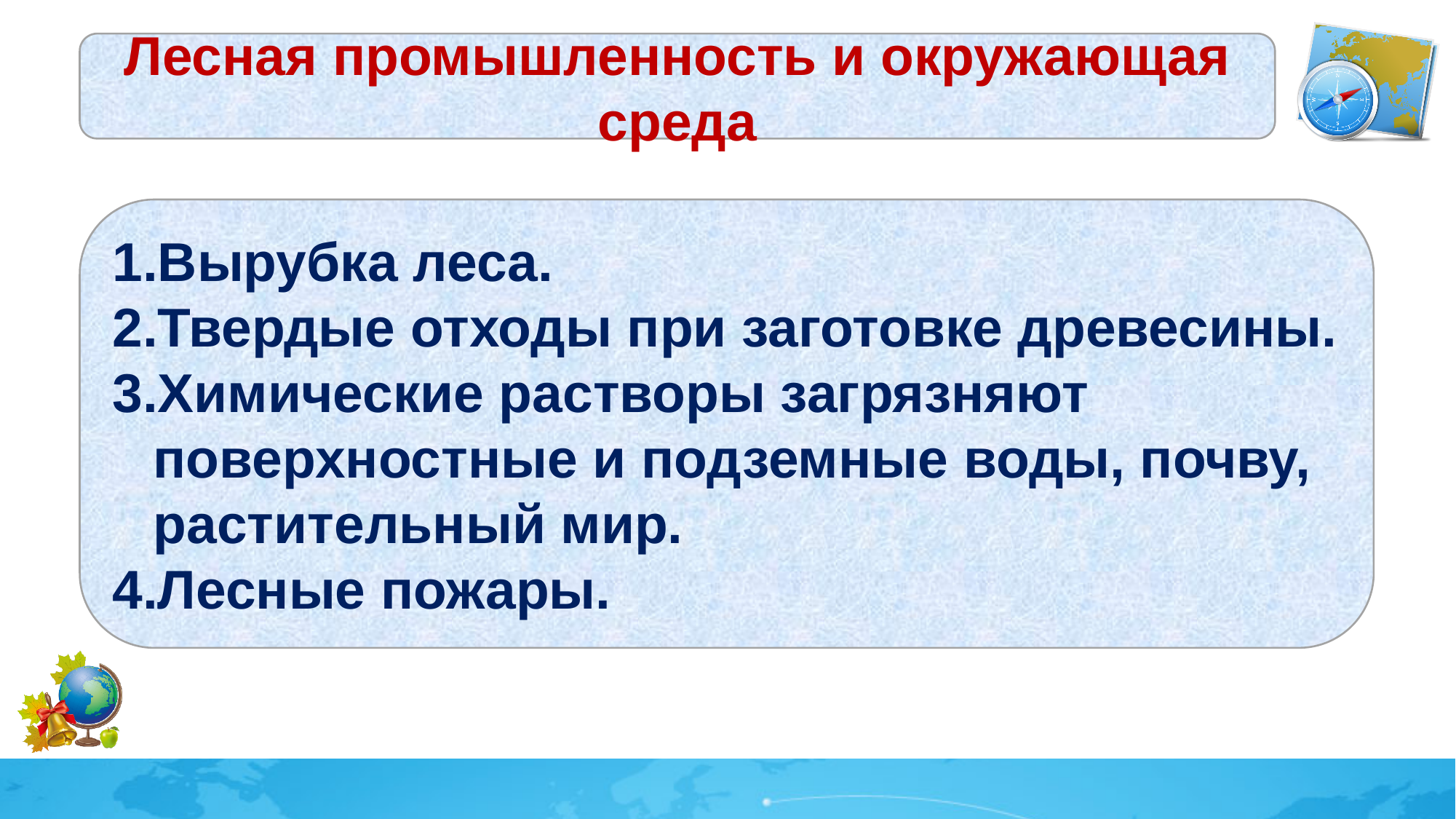

Лесная промышленность и окружающая среда
Вырубка леса.
Твердые отходы при заготовке древесины.
Химические растворы загрязняют поверхностные и подземные воды, почву, растительный мир.
Лесные пожары.